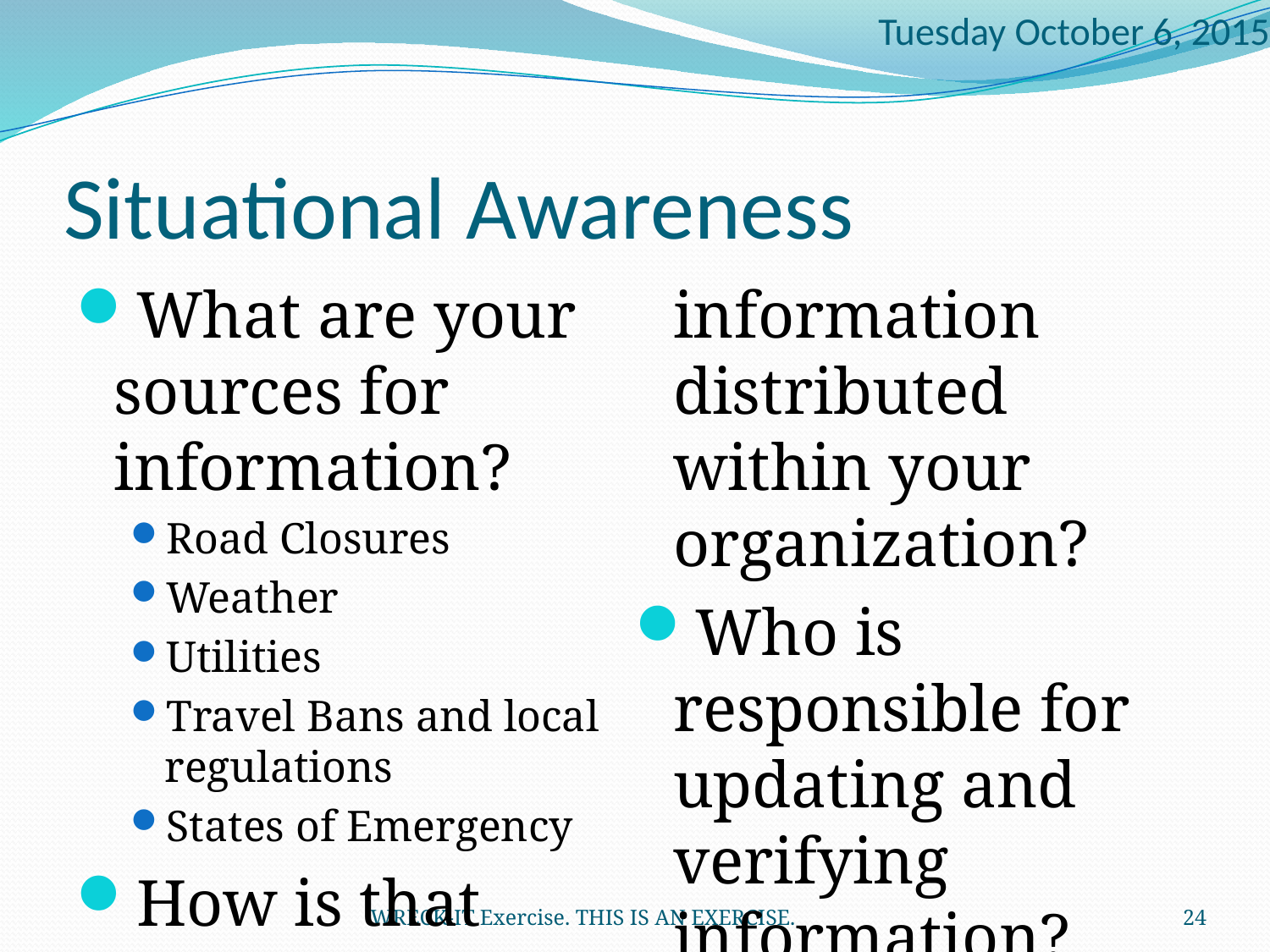

Tuesday October 6, 2015
# Situational Awareness
What are your sources for information?
Road Closures
Weather
Utilities
Travel Bans and local regulations
States of Emergency
How is that information distributed within your organization?
Who is responsible for updating and verifying information?
WRECK-IT Exercise. THIS IS AN EXERCISE.
24